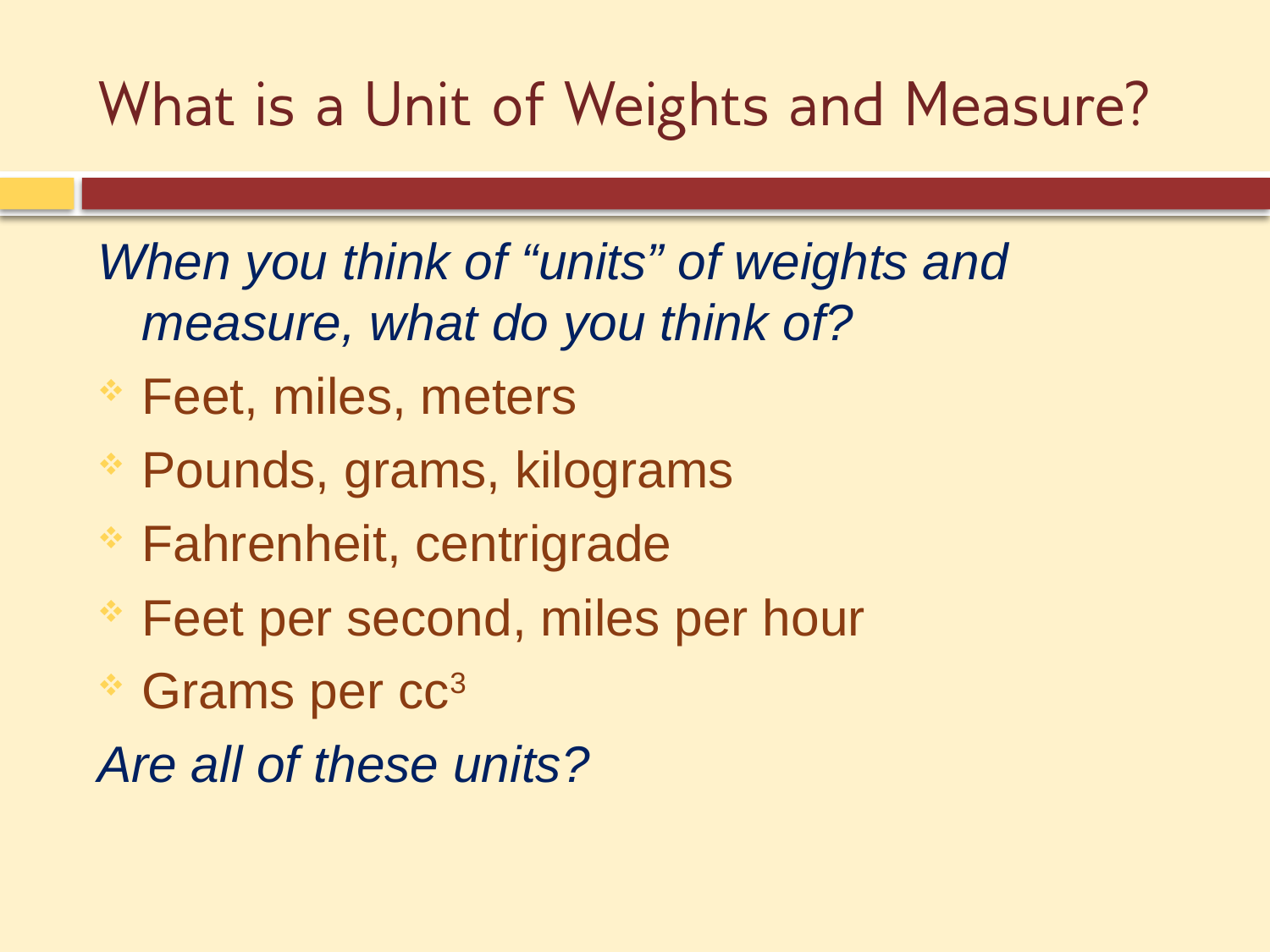

# What is a Unit of Weights and Measure?
When you think of “units” of weights and measure, what do you think of?
Feet, miles, meters
Pounds, grams, kilograms
Fahrenheit, centrigrade
Feet per second, miles per hour
Grams per cc3
Are all of these units?